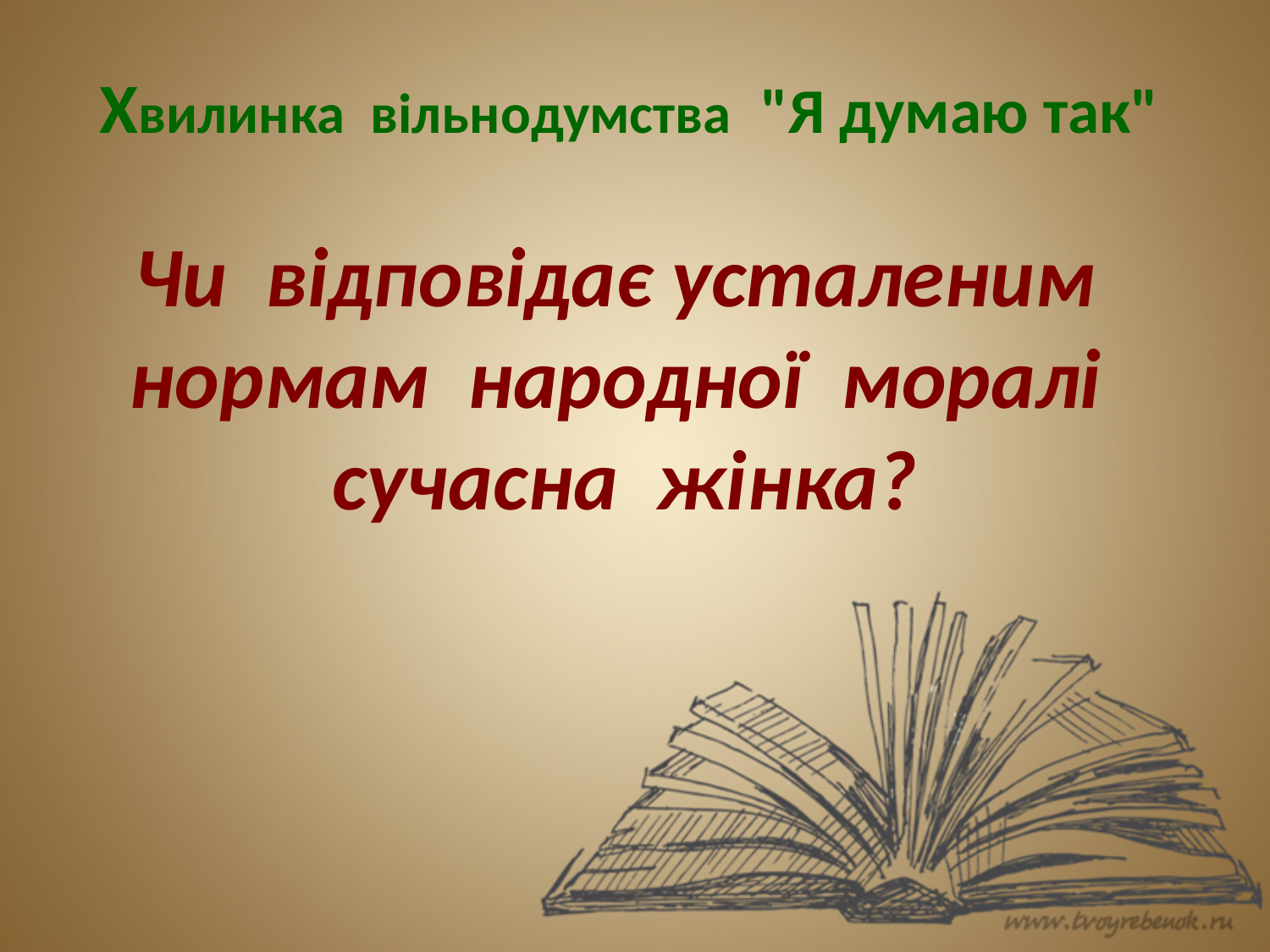

Хвилинка  вільнодумства  "Я думаю так"
Чи  відповідає усталеним  нормам  народної  моралі  сучасна  жінка?